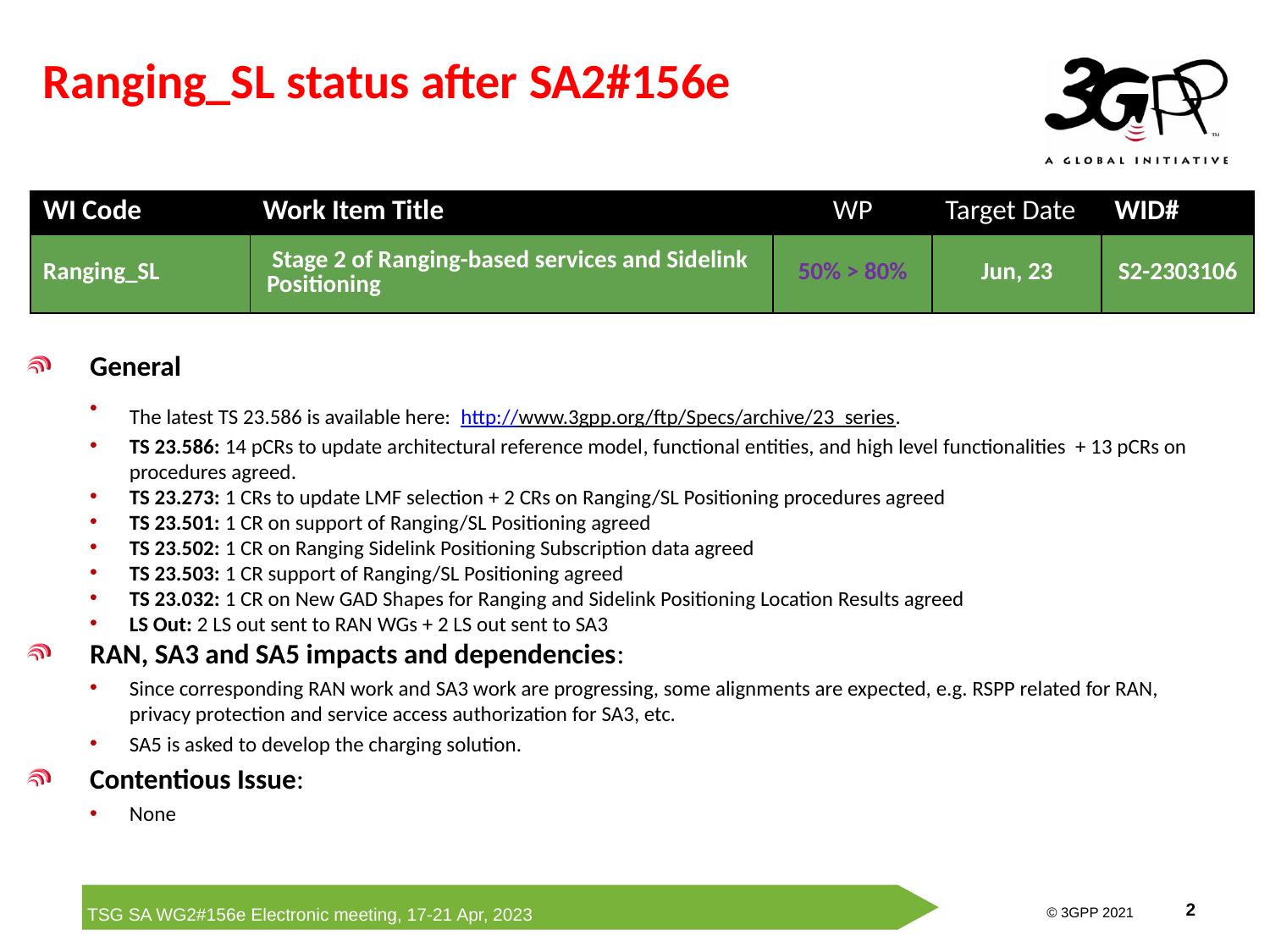

# Ranging_SL status after SA2#156e
| WI Code | Work Item Title | WP | Target Date | WID# |
| --- | --- | --- | --- | --- |
| Ranging\_SL | Stage 2 of Ranging-based services and Sidelink Positioning | 50% > 80% | Jun, 23 | S2-2303106 |
General
The latest TS 23.586 is available here: http://www.3gpp.org/ftp/Specs/archive/23_series.
TS 23.586: 14 pCRs to update architectural reference model, functional entities, and high level functionalities  + 13 pCRs on procedures agreed.
TS 23.273: 1 CRs to update LMF selection + 2 CRs on Ranging/SL Positioning procedures agreed
TS 23.501: 1 CR on support of Ranging/SL Positioning agreed
TS 23.502: 1 CR on Ranging Sidelink Positioning Subscription data agreed
TS 23.503: 1 CR support of Ranging/SL Positioning agreed
TS 23.032: 1 CR on New GAD Shapes for Ranging and Sidelink Positioning Location Results agreed
LS Out: 2 LS out sent to RAN WGs + 2 LS out sent to SA3
RAN, SA3 and SA5 impacts and dependencies:
Since corresponding RAN work and SA3 work are progressing, some alignments are expected, e.g. RSPP related for RAN, privacy protection and service access authorization for SA3, etc.
SA5 is asked to develop the charging solution.
Contentious Issue:
None